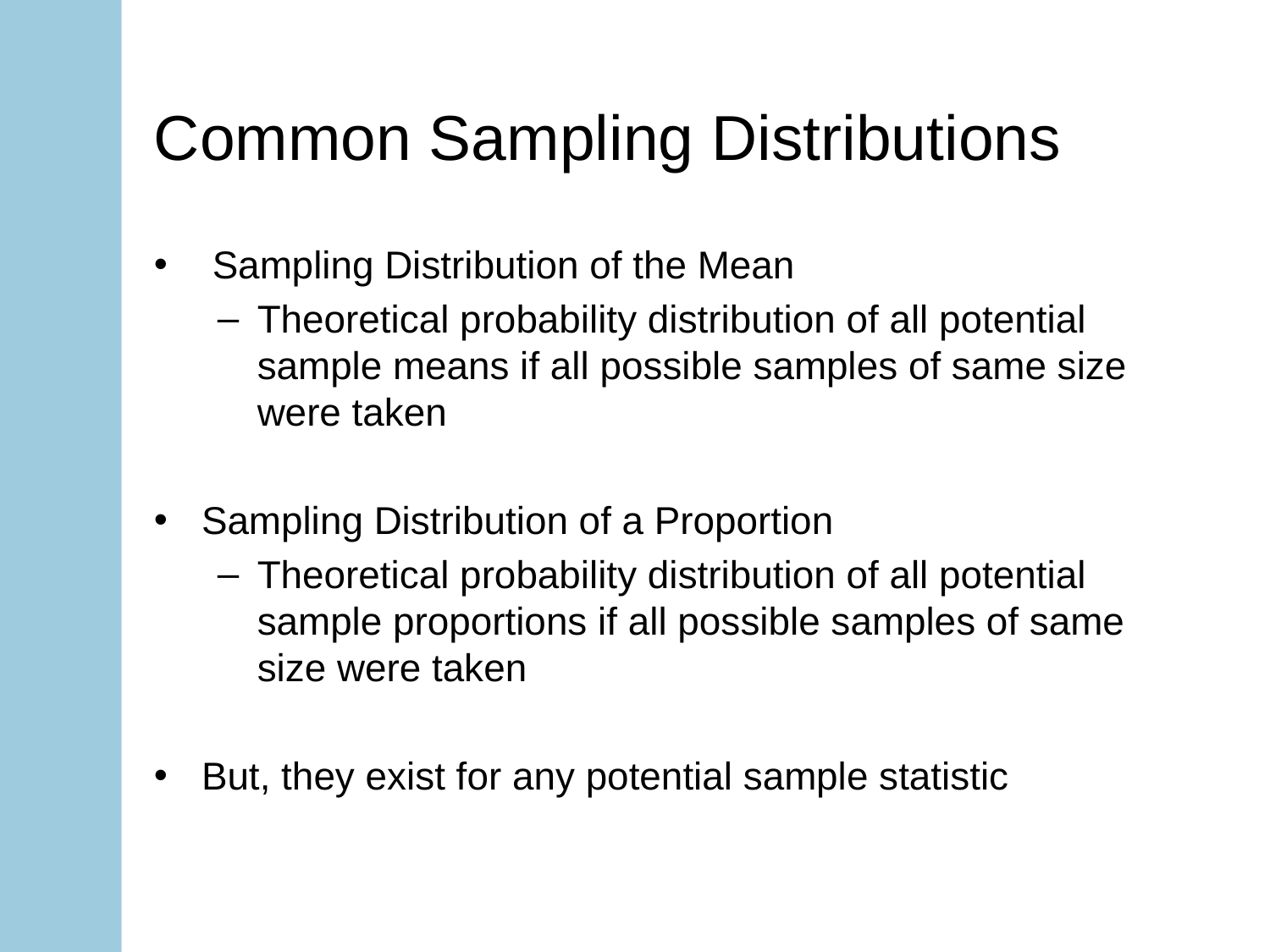

# Common Sampling Distributions
 Sampling Distribution of the Mean
Theoretical probability distribution of all potential sample means if all possible samples of same size were taken

Sampling Distribution of a Proportion
Theoretical probability distribution of all potential sample proportions if all possible samples of same size were taken

But, they exist for any potential sample statistic